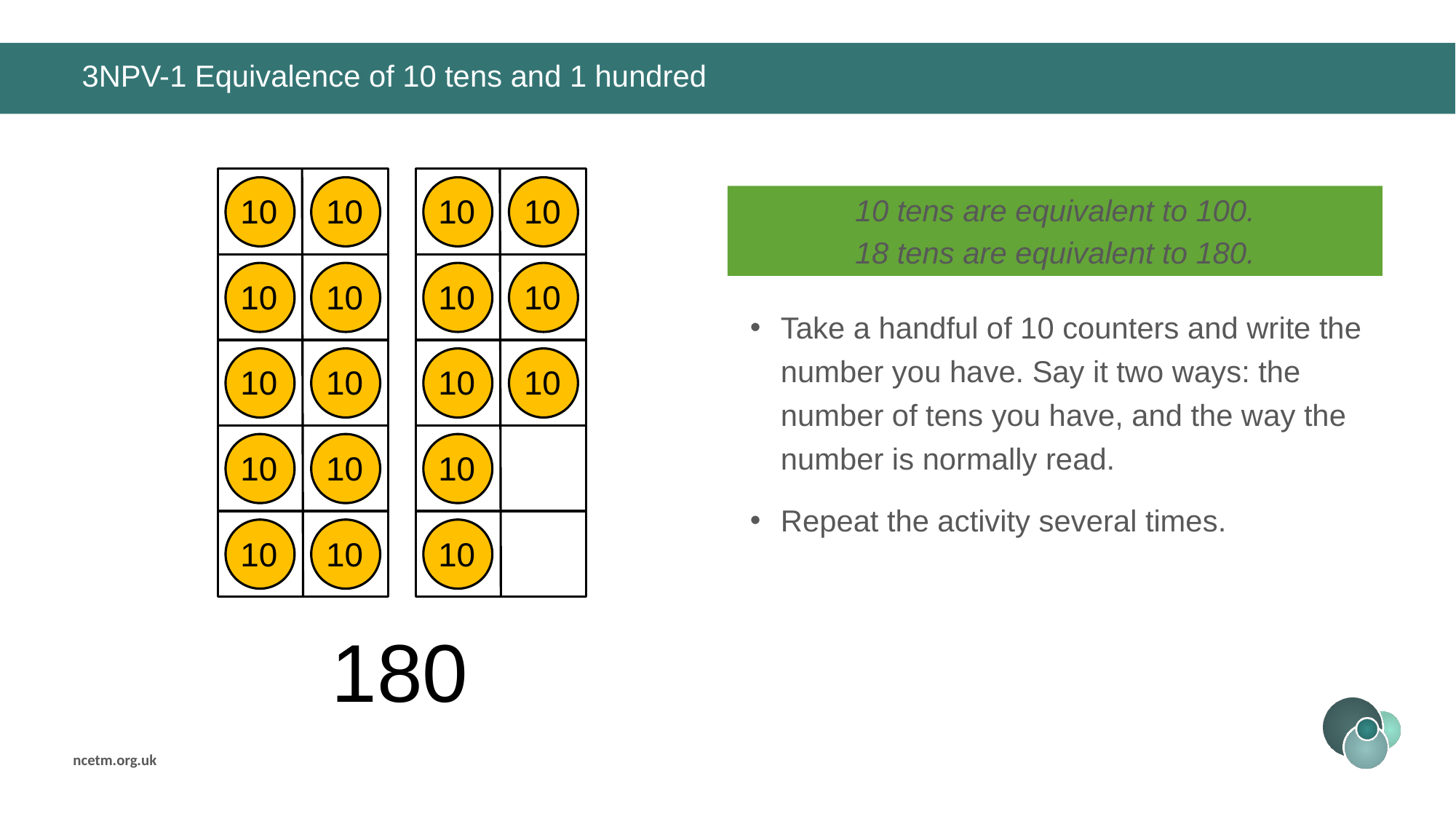

# 3NPV-1 Equivalence of 10 tens and 1 hundred

10

10

10

10

10

10

10

10

10

10

10

10

10

10

10

10

10

10
10 tens are equivalent to 100.
18 tens are equivalent to 180.
Take a handful of 10 counters and write the number you have. Say it two ways: the number of tens you have, and the way the number is normally read.
Repeat the activity several times.

180